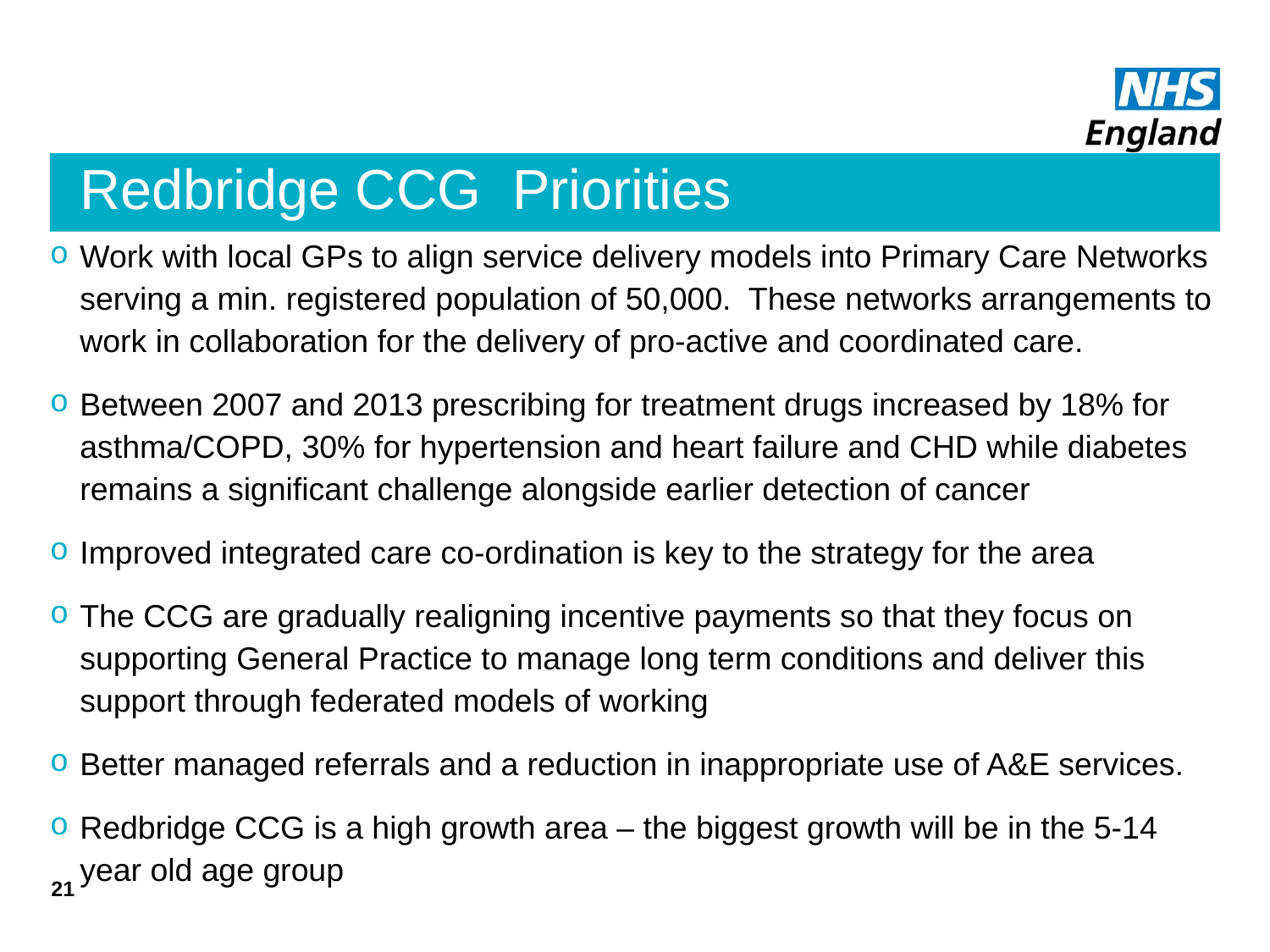

# Redbridge CCG  Priorities
Work with local GPs to align service delivery models into Primary Care Networks serving a min. registered population of 50,000.  These networks arrangements to work in collaboration for the delivery of pro-active and coordinated care.
Between 2007 and 2013 prescribing for treatment drugs increased by 18% for asthma/COPD, 30% for hypertension and heart failure and CHD while diabetes remains a significant challenge alongside earlier detection of cancer
Improved integrated care co-ordination is key to the strategy for the area
The CCG are gradually realigning incentive payments so that they focus on supporting General Practice to manage long term conditions and deliver this support through federated models of working
Better managed referrals and a reduction in inappropriate use of A&E services.
Redbridge CCG is a high growth area – the biggest growth will be in the 5-14 year old age group

21